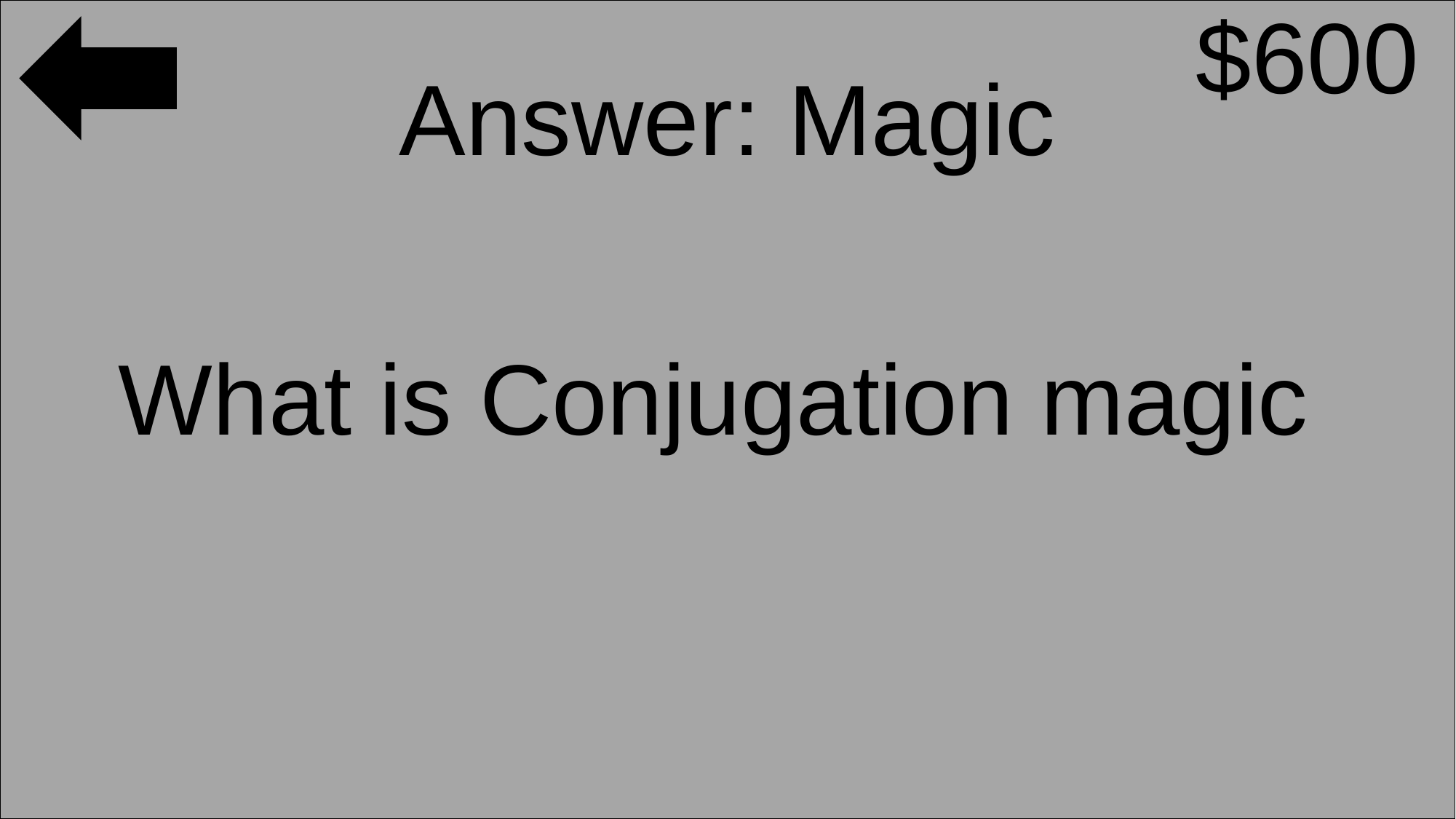

$600

#
Answer: Magic

What is Conjugation magic